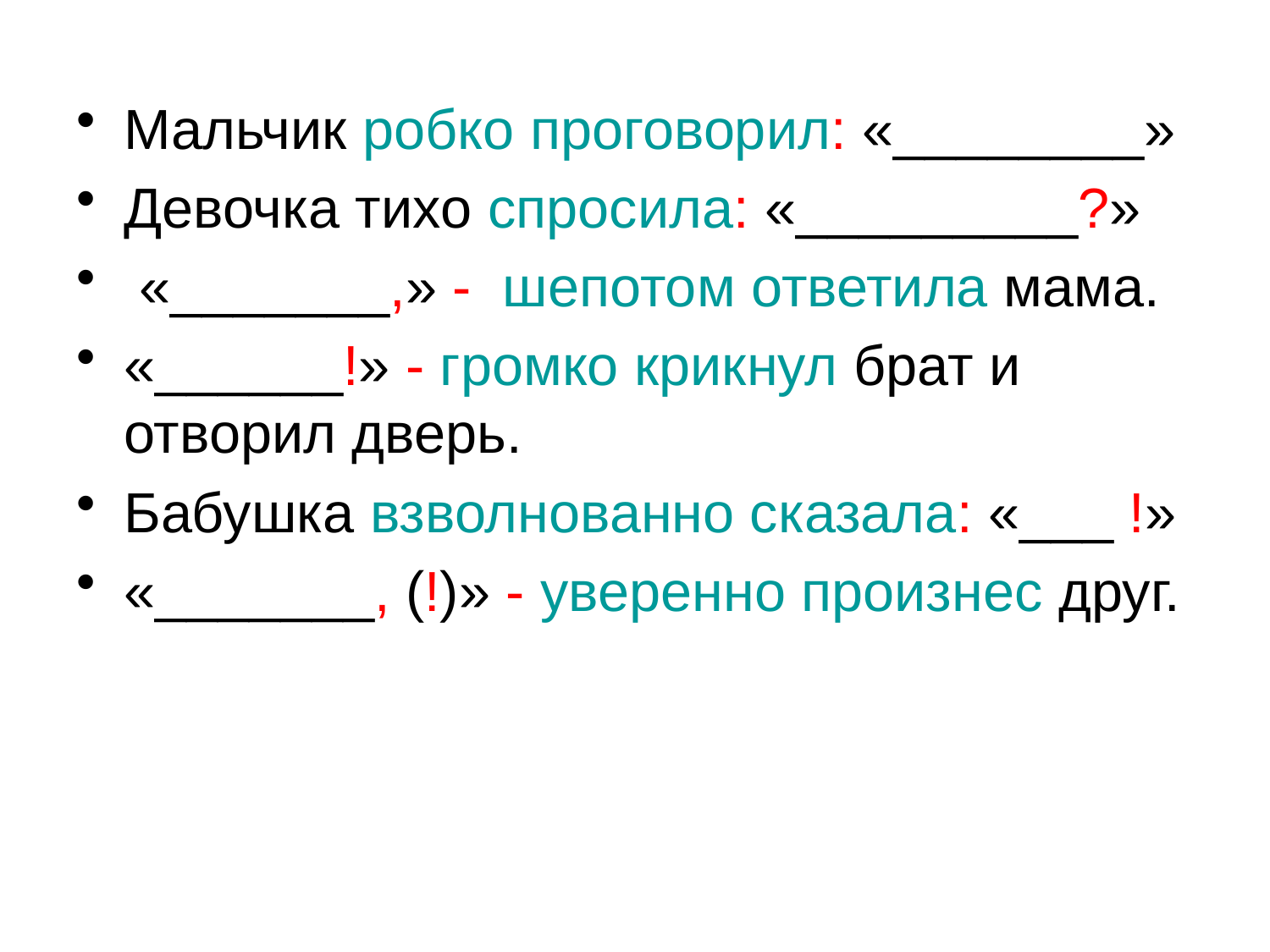

Мальчик робко проговорил: «________»
Девочка тихо спросила: «_________?»
 «_______,» -  шепотом ответила мама.
«______!» - громко крикнул брат и отворил дверь.
Бабушка взволнованно сказала: «___ !»
«_______, (!)» - уверенно произнес друг.